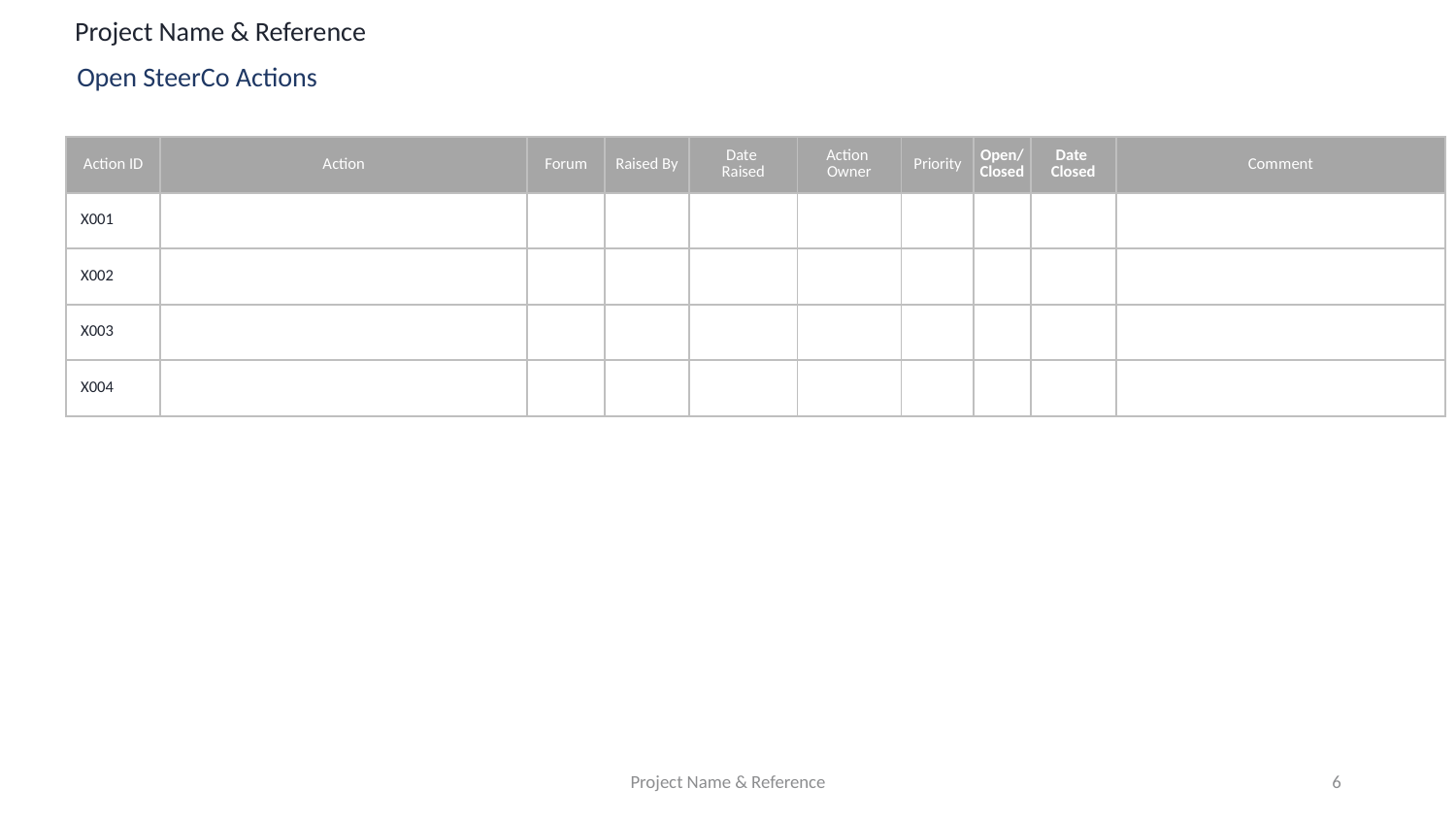

Project Name & Reference
Open SteerCo Actions
| Action ID | Action | Forum | Raised By | Date Raised | Action  Owner | Priority | Open/ Closed | Date Closed | Comment |
| --- | --- | --- | --- | --- | --- | --- | --- | --- | --- |
| X001 |  |  |  |  |  |  |  |  |  |
| X002 |  |  |  |  |  |  |  |  |  |
| X003 |  |  |  |  |  |  |  |  |  |
| X004 |  |  |  |  |  |  |  |  |  |
Project Name & Reference
6